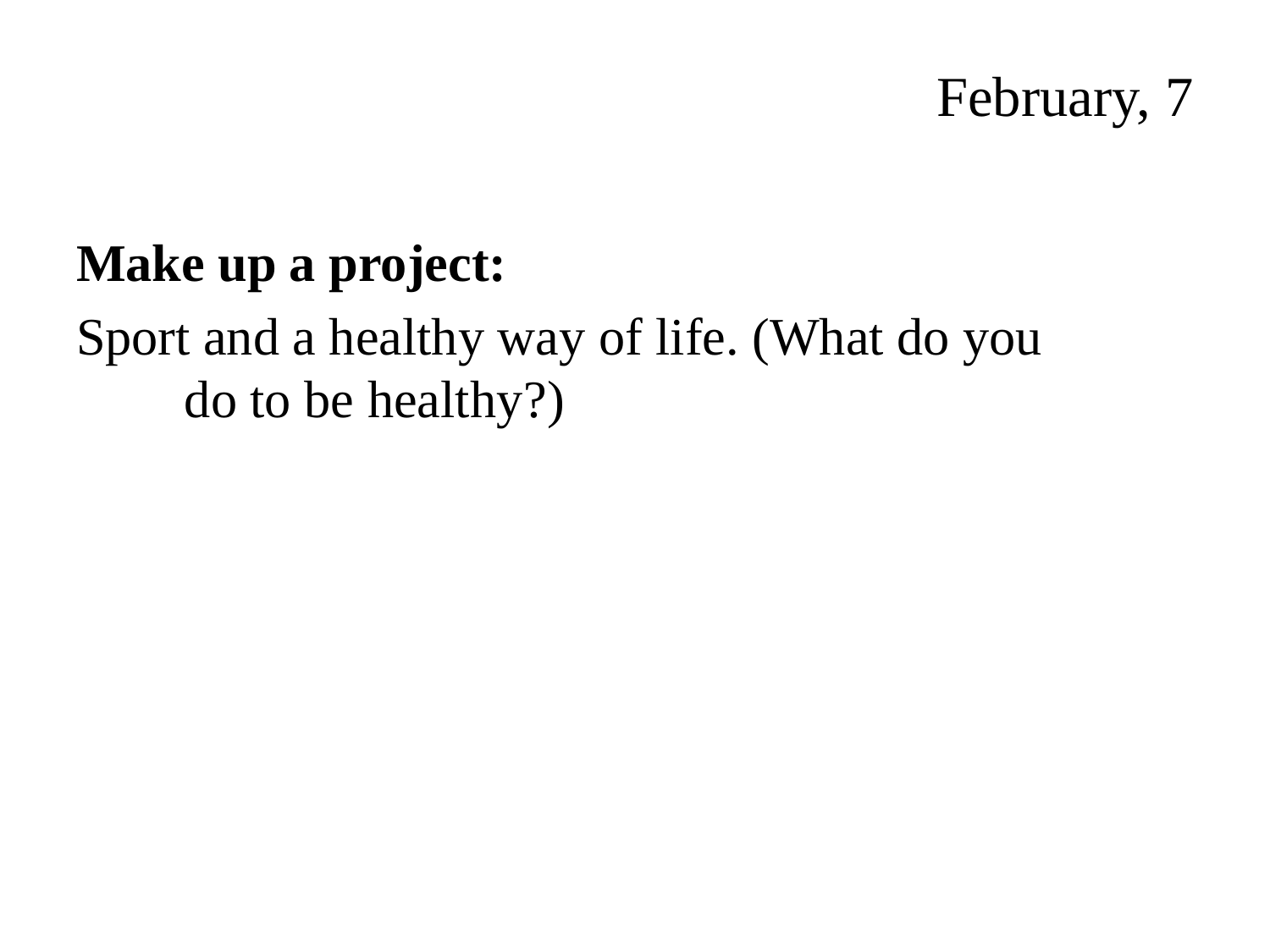

# February, 7
Make up a project:
Sport and a healthy way of life. (What do you                 do to be healthy?)